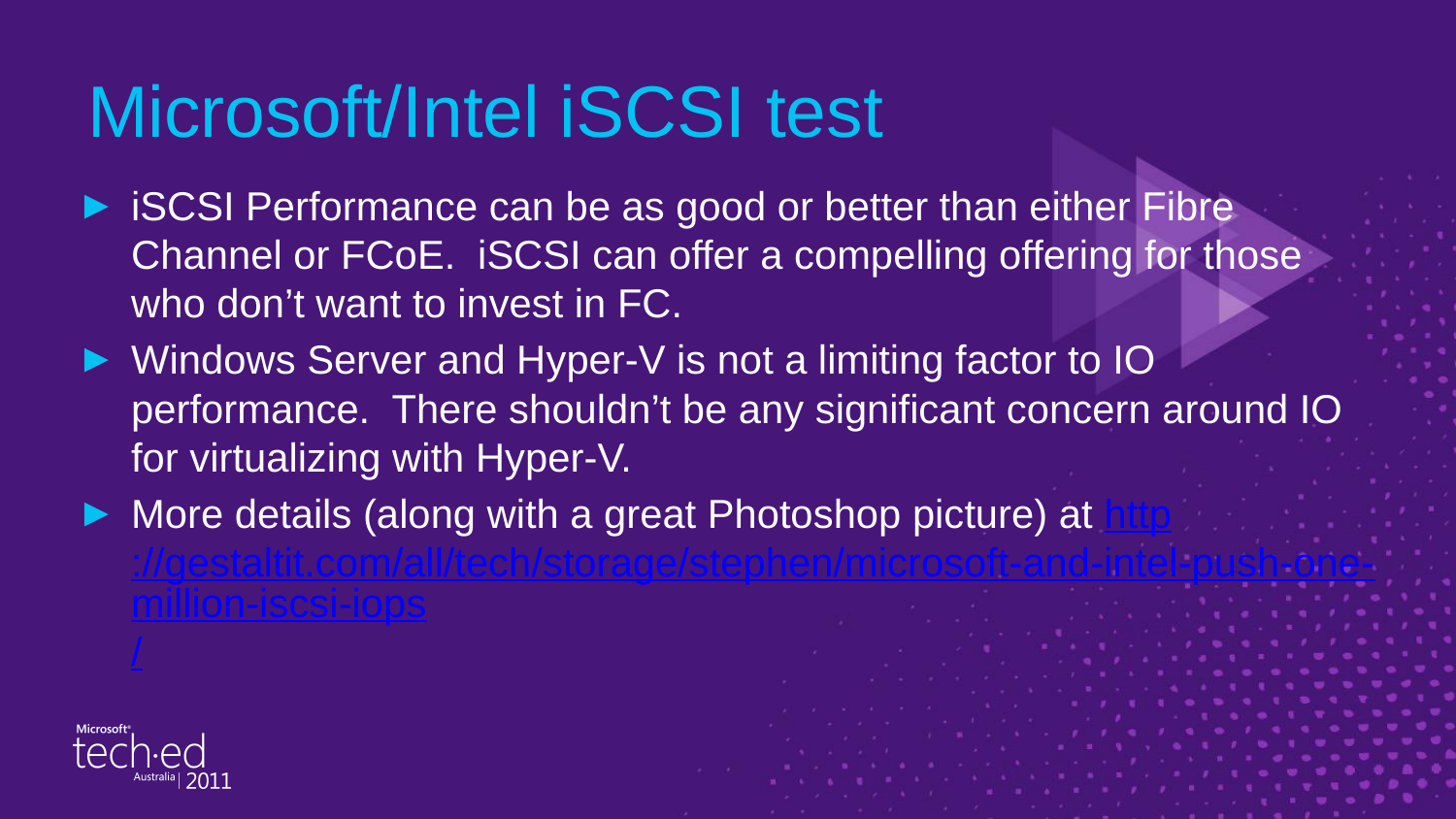

# Microsoft/Intel iSCSI test
iSCSI Performance can be as good or better than either Fibre Channel or FCoE.  iSCSI can offer a compelling offering for those who don’t want to invest in FC.
Windows Server and Hyper-V is not a limiting factor to IO performance.  There shouldn’t be any significant concern around IO for virtualizing with Hyper-V.
More details (along with a great Photoshop picture) at http://gestaltit.com/all/tech/storage/stephen/microsoft-and-intel-push-one-million-iscsi-iops/